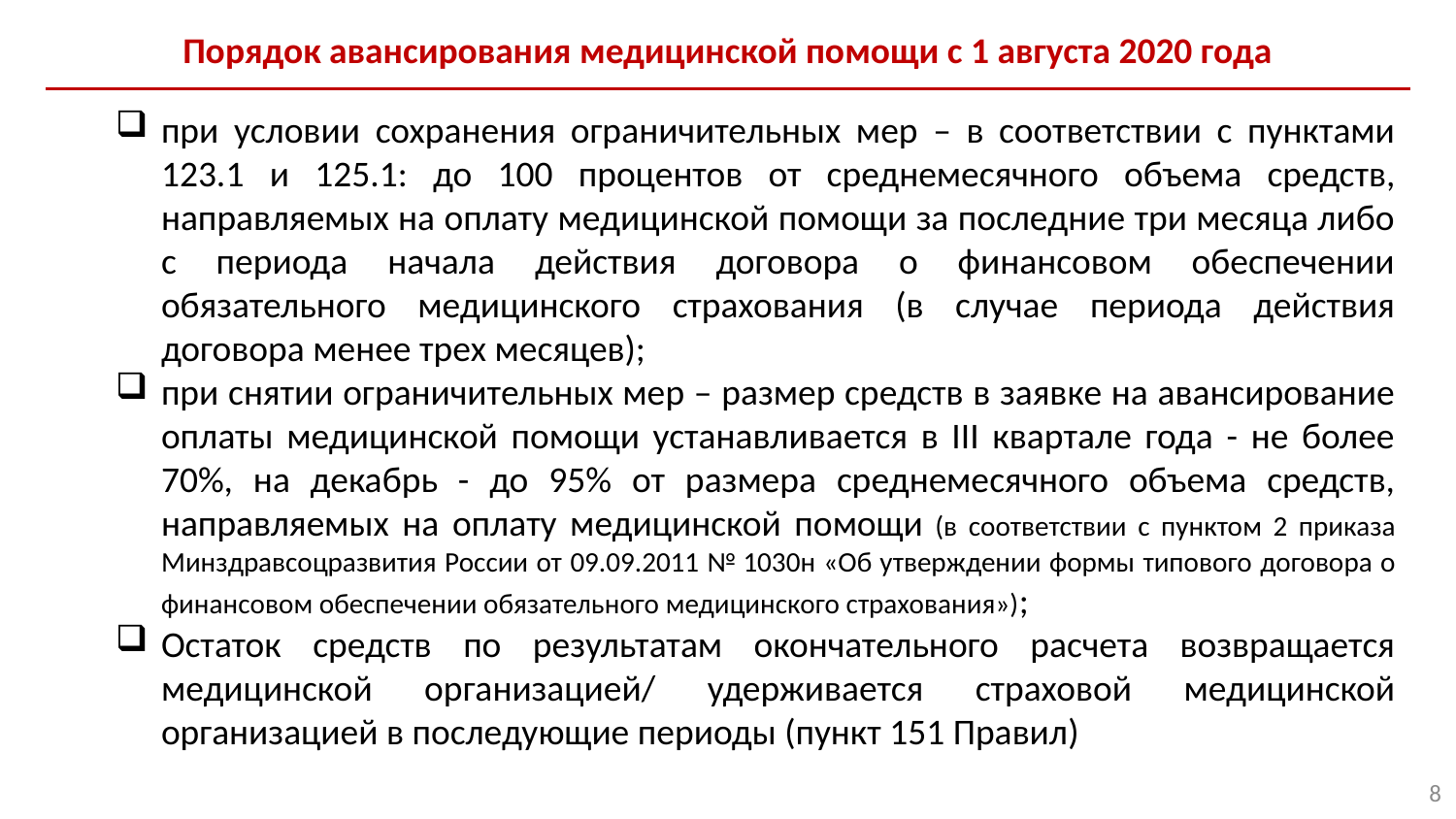

# Порядок авансирования медицинской помощи с 1 августа 2020 года
при условии сохранения ограничительных мер – в соответствии с пунктами 123.1 и 125.1: до 100 процентов от среднемесячного объема средств, направляемых на оплату медицинской помощи за последние три месяца либо с периода начала действия договора о финансовом обеспечении обязательного медицинского страхования (в случае периода действия договора менее трех месяцев);
при снятии ограничительных мер – размер средств в заявке на авансирование оплаты медицинской помощи устанавливается в III квартале года - не более 70%, на декабрь - до 95% от размера среднемесячного объема средств, направляемых на оплату медицинской помощи (в соответствии с пунктом 2 приказа Минздравсоцразвития России от 09.09.2011 № 1030н «Об утверждении формы типового договора о финансовом обеспечении обязательного медицинского страхования»);
Остаток средств по результатам окончательного расчета возвращается медицинской организацией/ удерживается страховой медицинской организацией в последующие периоды (пункт 151 Правил)
8